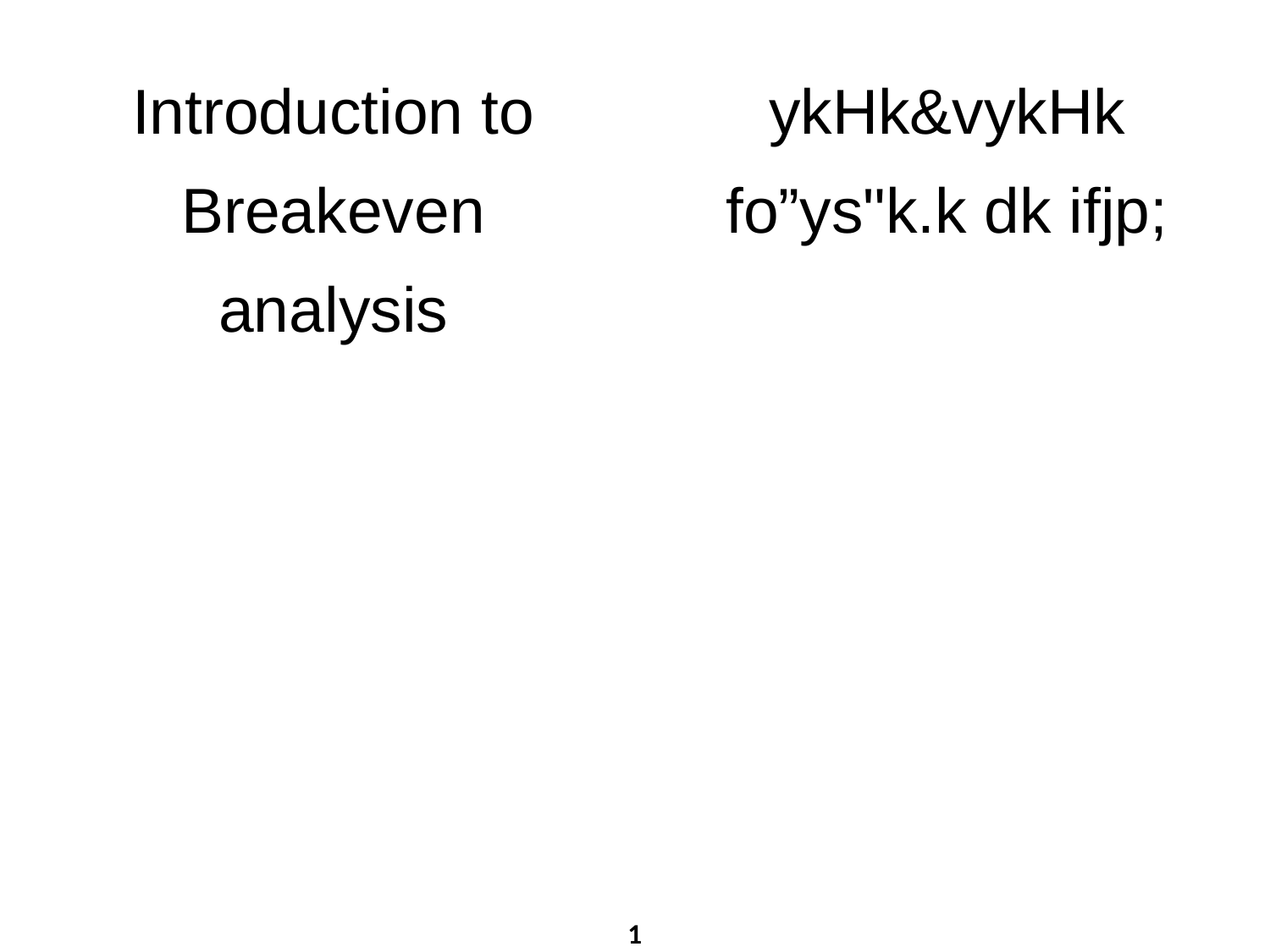

Introduction to Breakeven analysis

ykHk&vykHk fo”ys"k.k dk ifjp;
1